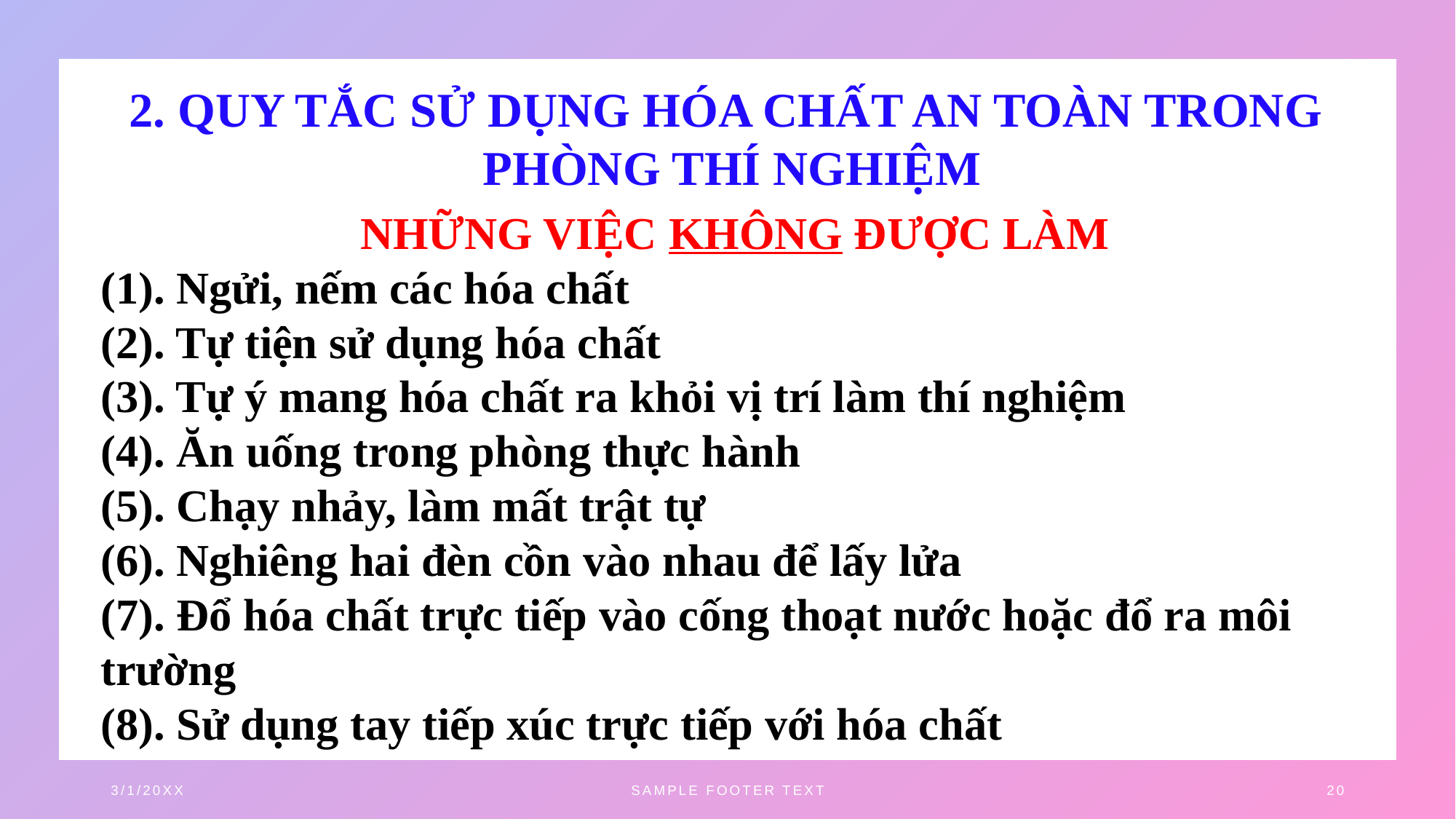

2. QUY TẮC SỬ DỤNG HÓA CHẤT AN TOÀN TRONG
PHÒNG THÍ NGHIỆM

NHỮNG VIỆC KHÔNG ĐƯỢC LÀM
(1). Ngửi, nếm các hóa chất
(2). Tự tiện sử dụng hóa chất
(3). Tự ý mang hóa chất ra khỏi vị trí làm thí nghiệm
(4). Ăn uống trong phòng thực hành
(5). Chạy nhảy, làm mất trật tự
(6). Nghiêng hai đèn cồn vào nhau để lấy lửa
(7). Đổ hóa chất trực tiếp vào cống thoạt nước hoặc đổ ra môi trường
(8). Sử dụng tay tiếp xúc trực tiếp với hóa chất
3/1/20XX
SAMPLE FOOTER TEXT
20